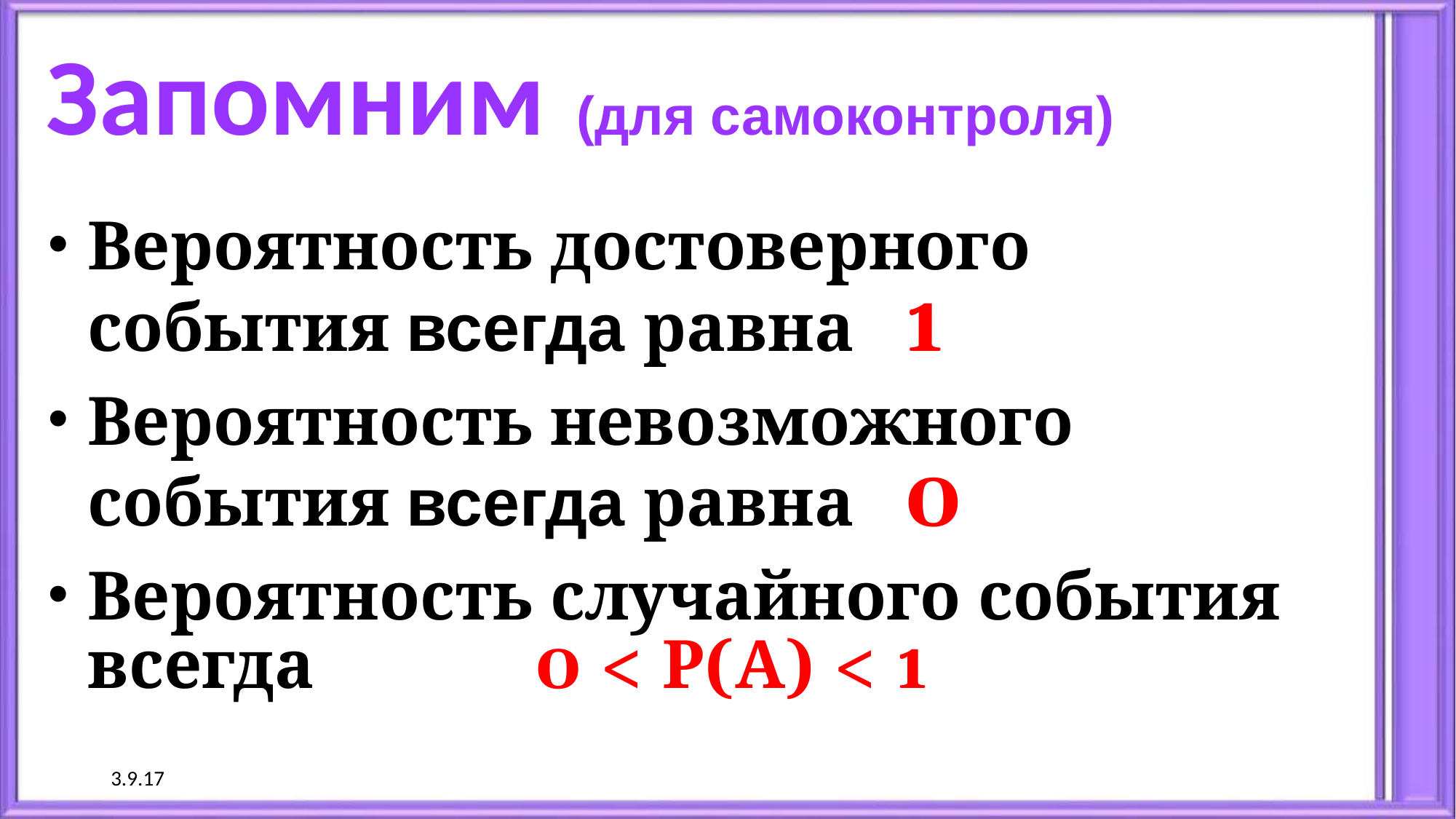

# Запомним (для самоконтроля)
Вероятность достоверного события всегда равна   1
Вероятность невозможного события всегда равна   0
Вероятность случайного события всегда             0 < Р(А) < 1
3.9.17